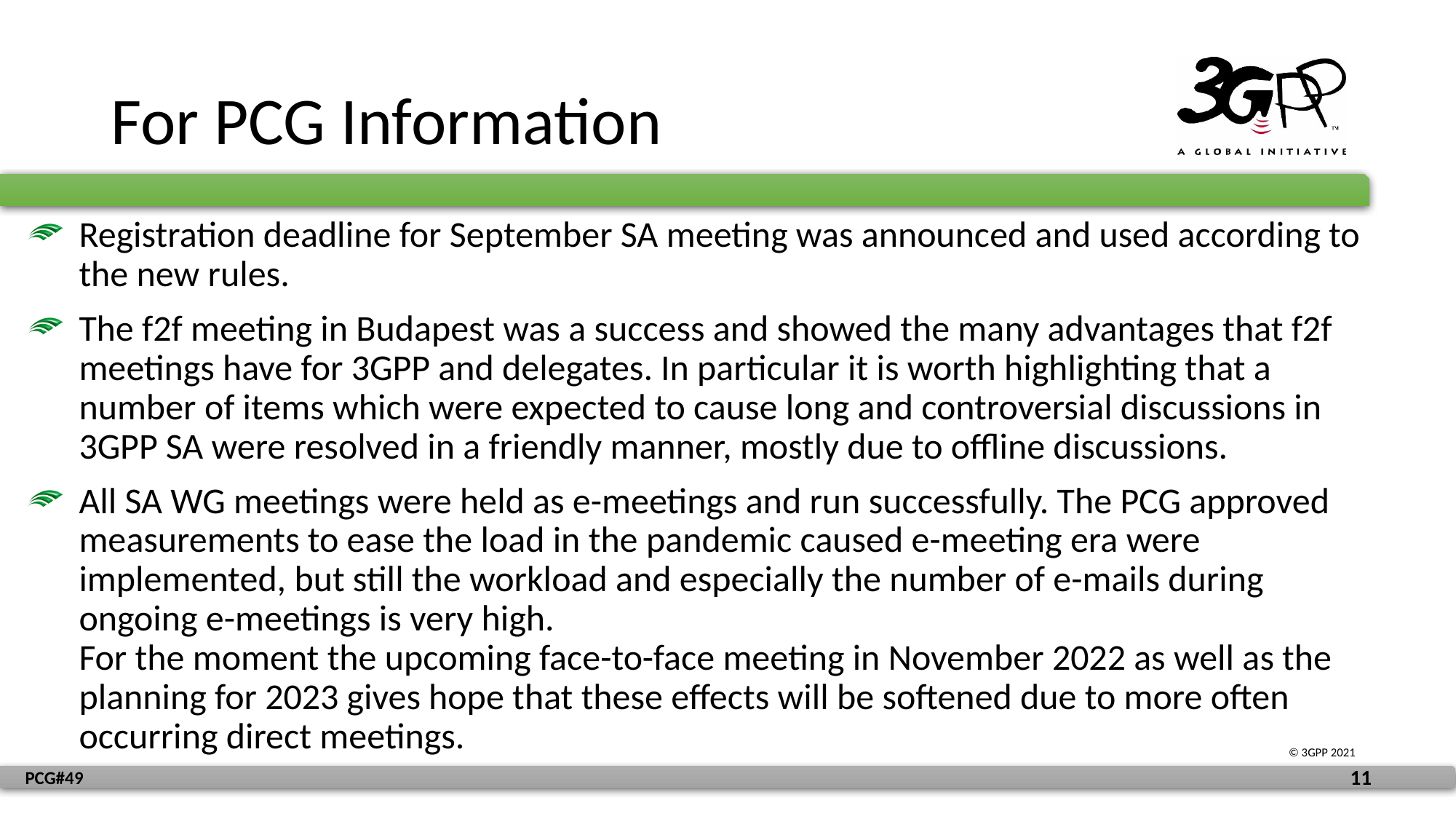

# For PCG Information
Registration deadline for September SA meeting was announced and used according to the new rules.
The f2f meeting in Budapest was a success and showed the many advantages that f2f meetings have for 3GPP and delegates. In particular it is worth highlighting that a number of items which were expected to cause long and controversial discussions in 3GPP SA were resolved in a friendly manner, mostly due to offline discussions.
All SA WG meetings were held as e-meetings and run successfully. The PCG approved measurements to ease the load in the pandemic caused e-meeting era were implemented, but still the workload and especially the number of e-mails during ongoing e-meetings is very high.
For the moment the upcoming face-to-face meeting in November 2022 as well as the planning for 2023 gives hope that these effects will be softened due to more often occurring direct meetings.